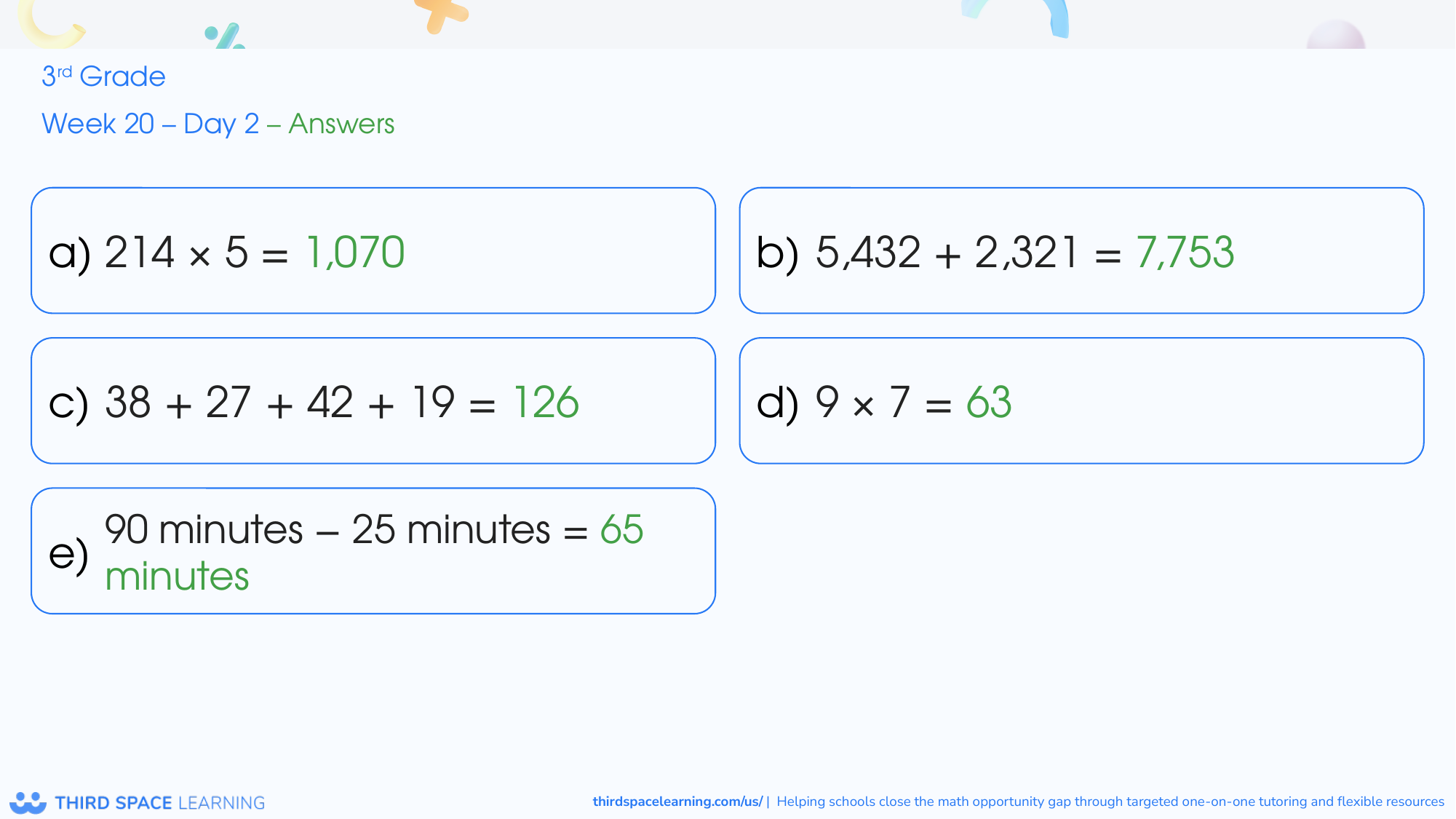

3rd Grade
Week 20 – Day 2 – Answers
214 × 5 = 1,070
5,432 + 2,321 = 7,753
38 + 27 + 42 + 19 = 126
9 × 7 = 63
90 minutes − 25 minutes = 65 minutes